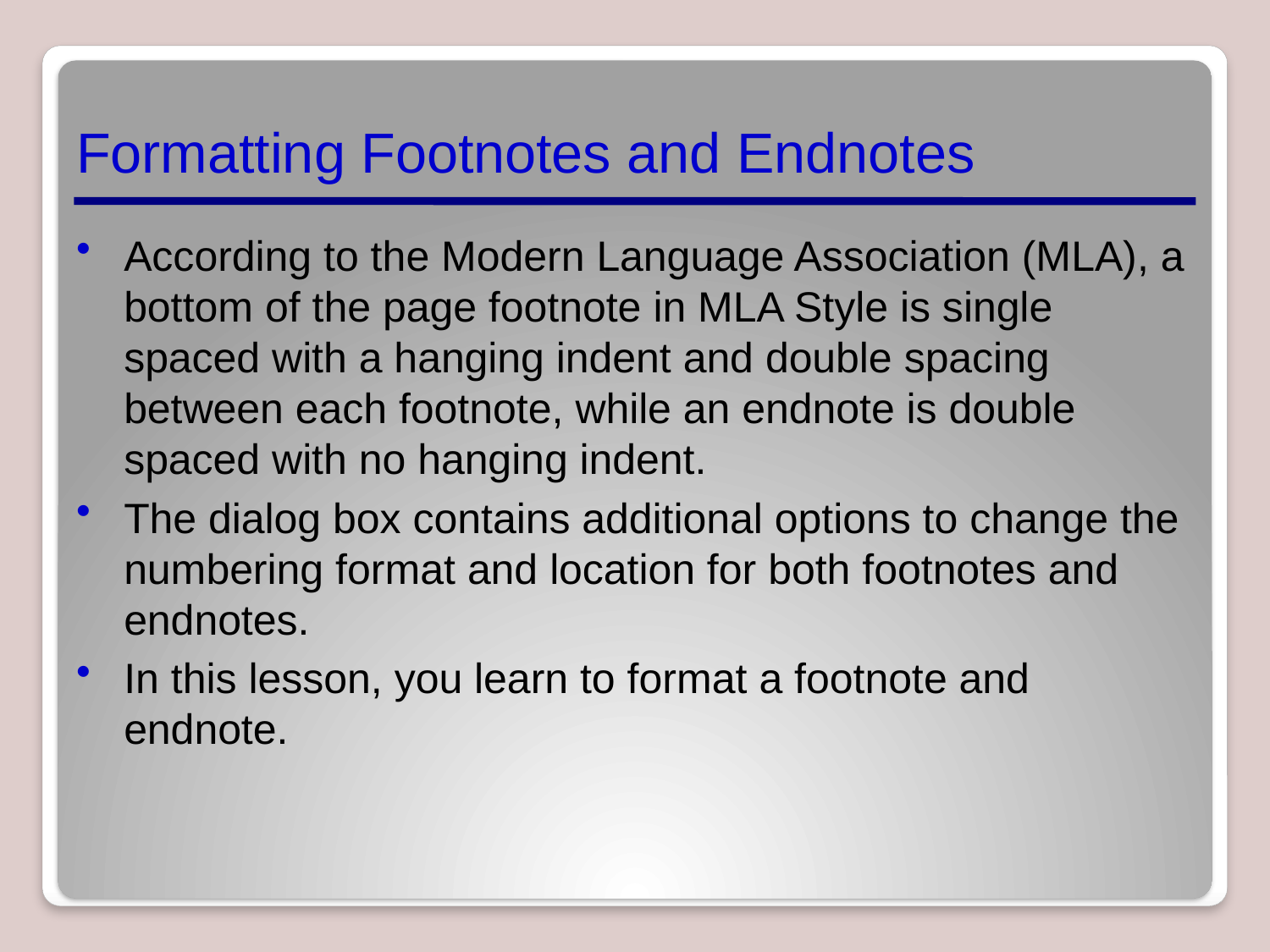

# Formatting Footnotes and Endnotes
According to the Modern Language Association (MLA), a bottom of the page footnote in MLA Style is single spaced with a hanging indent and double spacing between each footnote, while an endnote is double spaced with no hanging indent.
The dialog box contains additional options to change the numbering format and location for both footnotes and endnotes.
In this lesson, you learn to format a footnote and endnote.